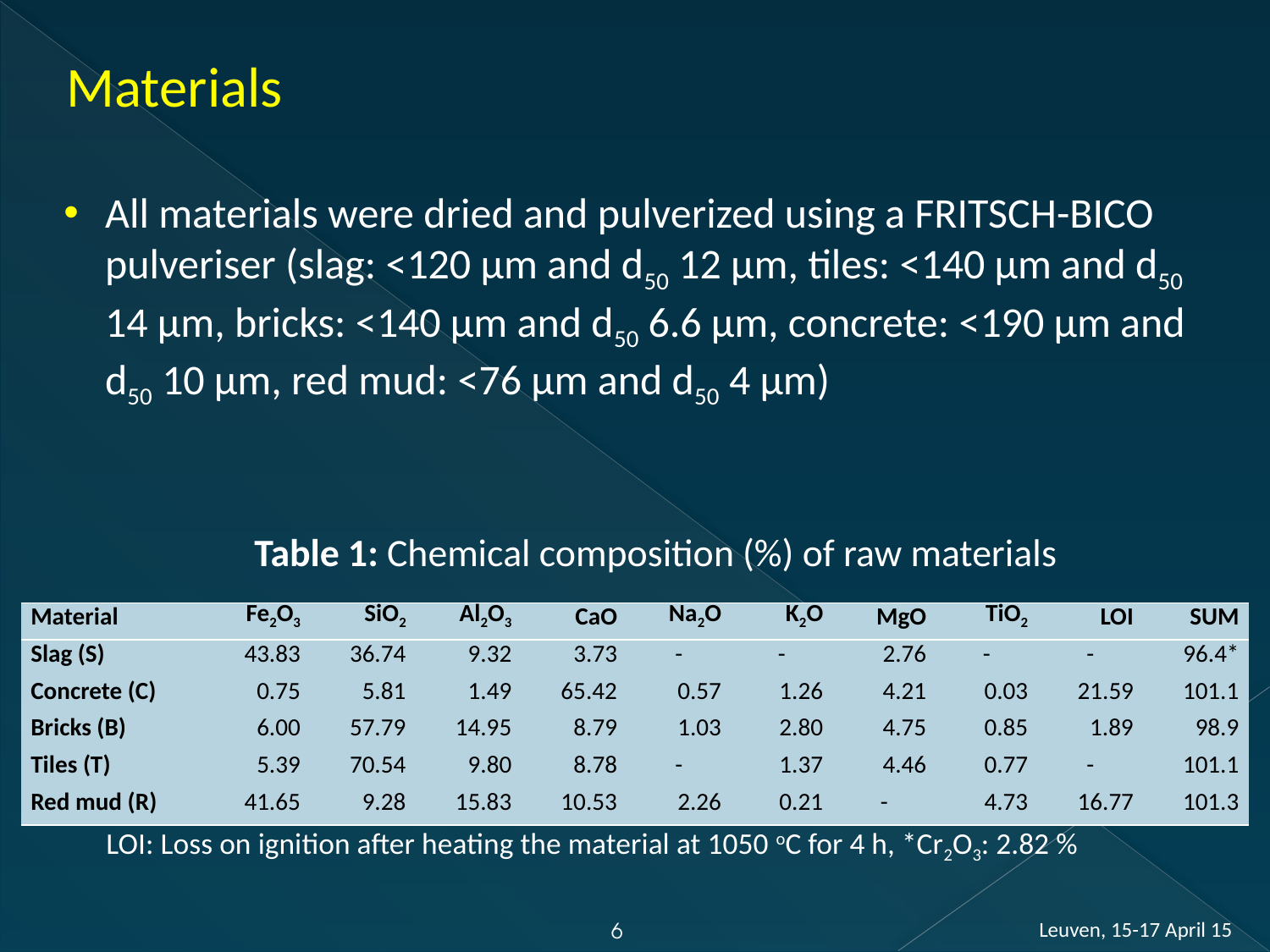

# Materials
All materials were dried and pulverized using a FRITSCH-BICO pulveriser (slag: <120 μm and d50 12 μm, tiles: <140 μm and d50 14 μm, bricks: <140 μm and d50 6.6 μm, concrete: <190 μm and d50 10 μm, red mud: <76 μm and d50 4 μm)
Table 1: Chemical composition (%) of raw materials
| Material | Fe2O3 | SiO2 | Al2O3 | CaO | Na2O | K2O | MgO | TiO2 | LOI | SUM |
| --- | --- | --- | --- | --- | --- | --- | --- | --- | --- | --- |
| Slag (S) | 43.83 | 36.74 | 9.32 | 3.73 | - | - | 2.76 | - | - | 96.4\* |
| Concrete (C) | 0.75 | 5.81 | 1.49 | 65.42 | 0.57 | 1.26 | 4.21 | 0.03 | 21.59 | 101.1 |
| Bricks (B) | 6.00 | 57.79 | 14.95 | 8.79 | 1.03 | 2.80 | 4.75 | 0.85 | 1.89 | 98.9 |
| Tiles (T) | 5.39 | 70.54 | 9.80 | 8.78 | - | 1.37 | 4.46 | 0.77 | - | 101.1 |
| Red mud (R) | 41.65 | 9.28 | 15.83 | 10.53 | 2.26 | 0.21 | - | 4.73 | 16.77 | 101.3 |
LOI: Loss on ignition after heating the material at 1050 oC for 4 h, *Cr2O3: 2.82 %
6